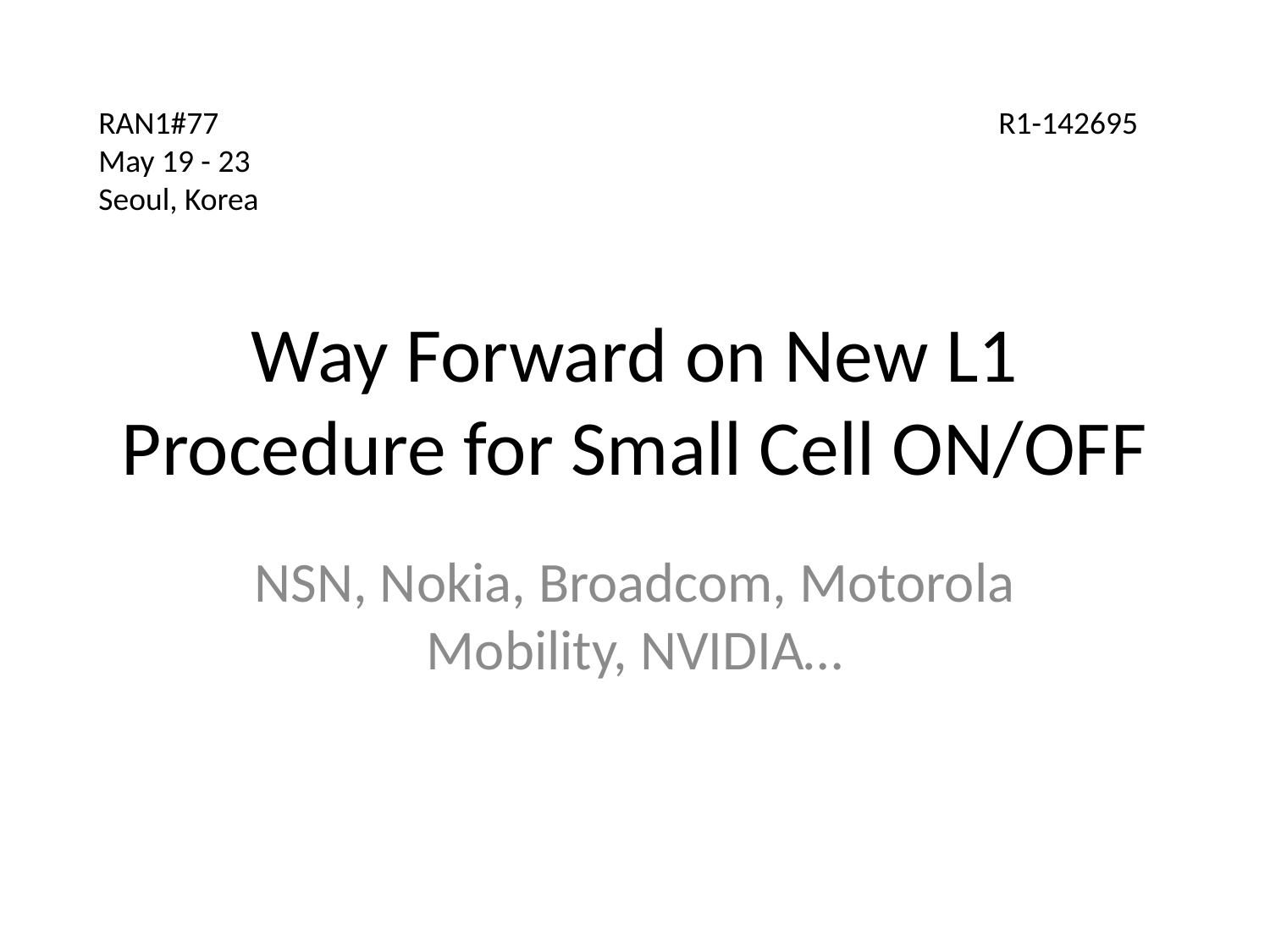

RAN1#77
May 19 - 23
Seoul, Korea
R1-142695
# Way Forward on New L1 Procedure for Small Cell ON/OFF
NSN, Nokia, Broadcom, Motorola Mobility, NVIDIA…